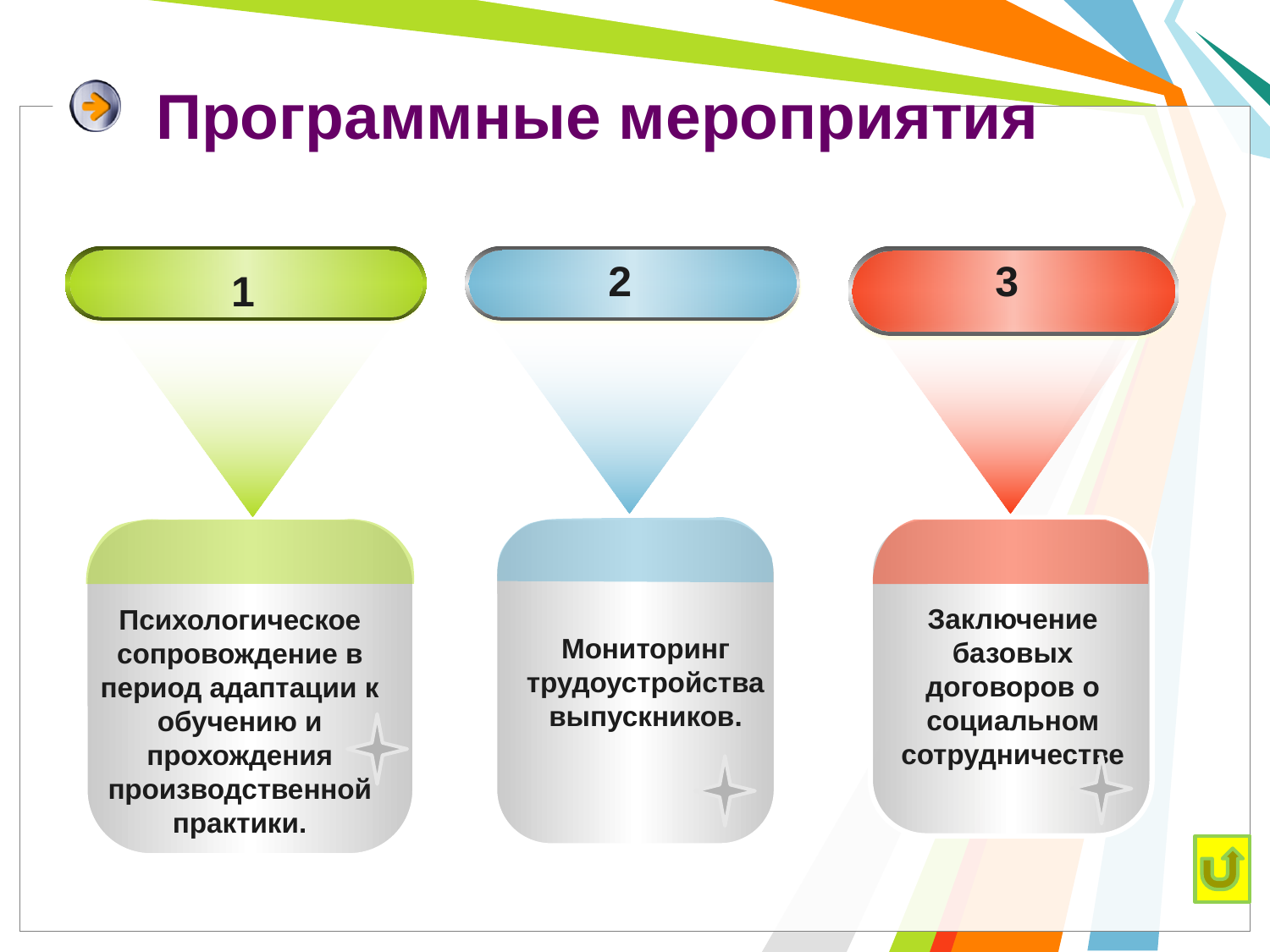

Программные мероприятия

2
3
1

Заключение базовых договоров о социальном сотрудничестве
Психологическое сопровождение в период адаптации к обучению и прохождения производственной практики.
Мониторинг трудоустройства выпускников.